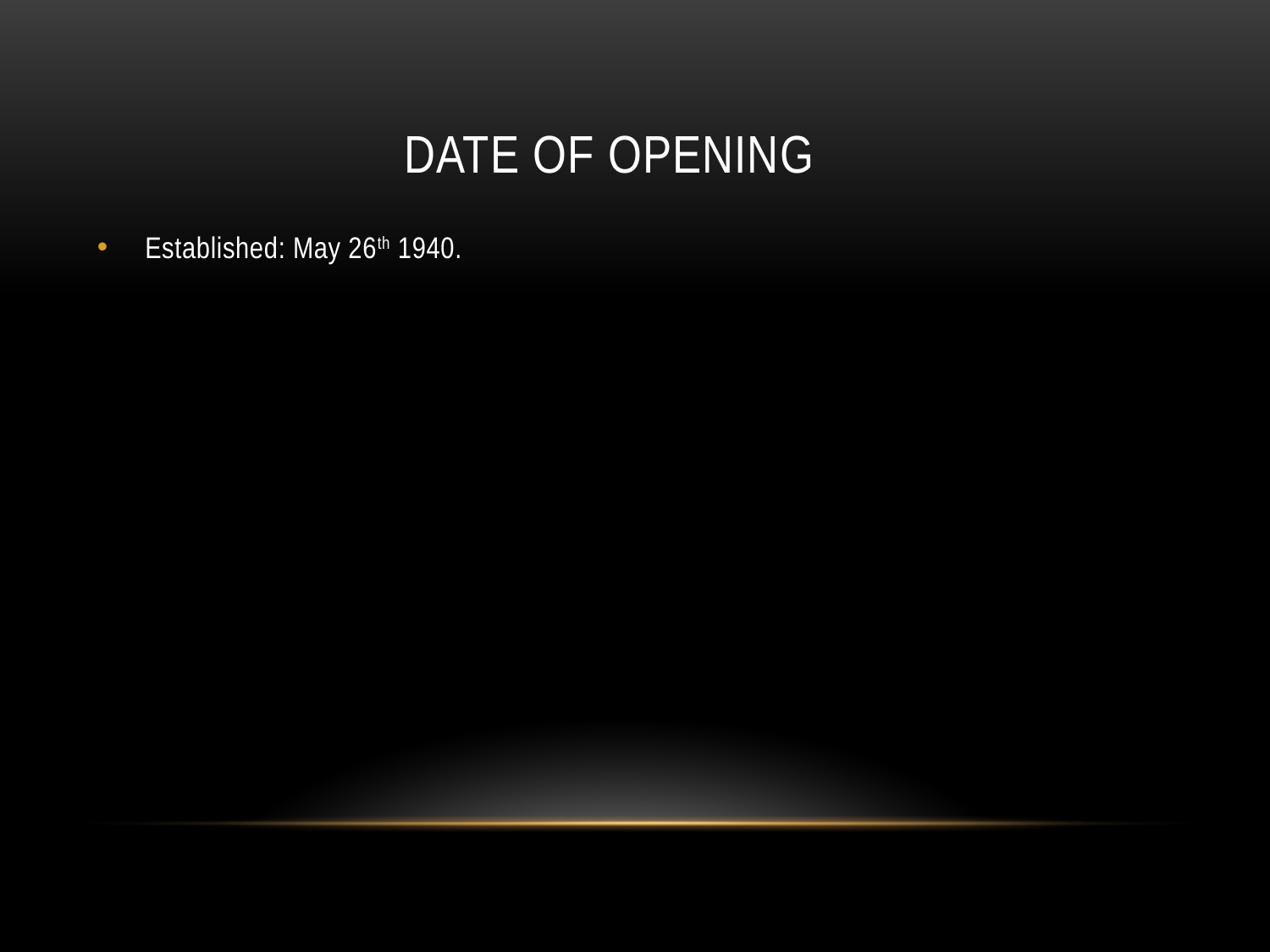

# Date of opening
Established: May 26th 1940.